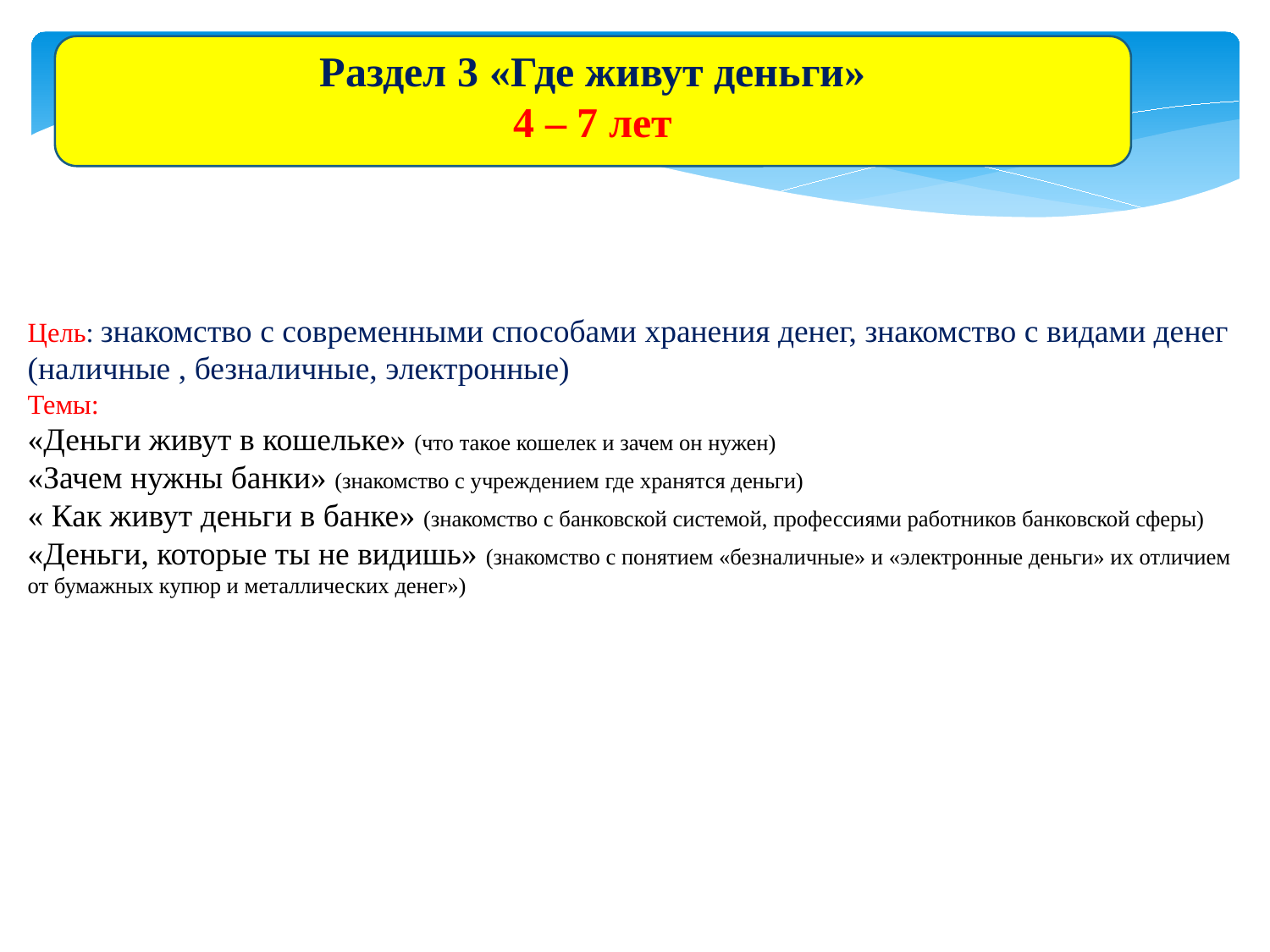

Раздел 3 «Где живут деньги»
4 – 7 лет
Цель: знакомство с современными способами хранения денег, знакомство с видами денег (наличные , безналичные, электронные)
Темы:
«Деньги живут в кошельке» (что такое кошелек и зачем он нужен)
«Зачем нужны банки» (знакомство с учреждением где хранятся деньги)
« Как живут деньги в банке» (знакомство с банковской системой, профессиями работников банковской сферы)
«Деньги, которые ты не видишь» (знакомство с понятием «безналичные» и «электронные деньги» их отличием от бумажных купюр и металлических денег»)